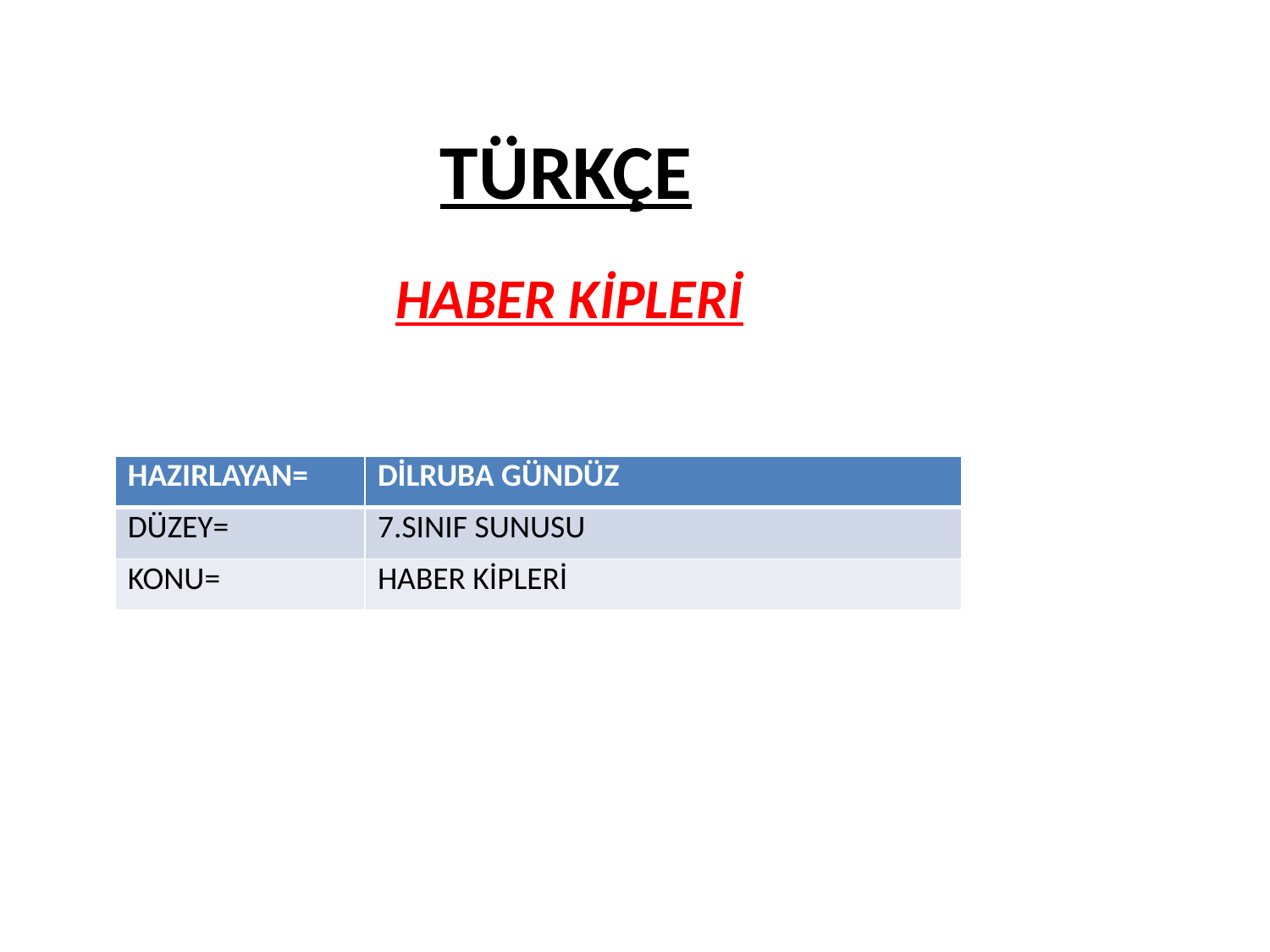

# TÜRKÇE
HABER KİPLERİ
| HAZIRLAYAN= | DİLRUBA GÜNDÜZ |
| --- | --- |
| DÜZEY= | 7.SINIF SUNUSU |
| KONU= | HABER KİPLERİ |